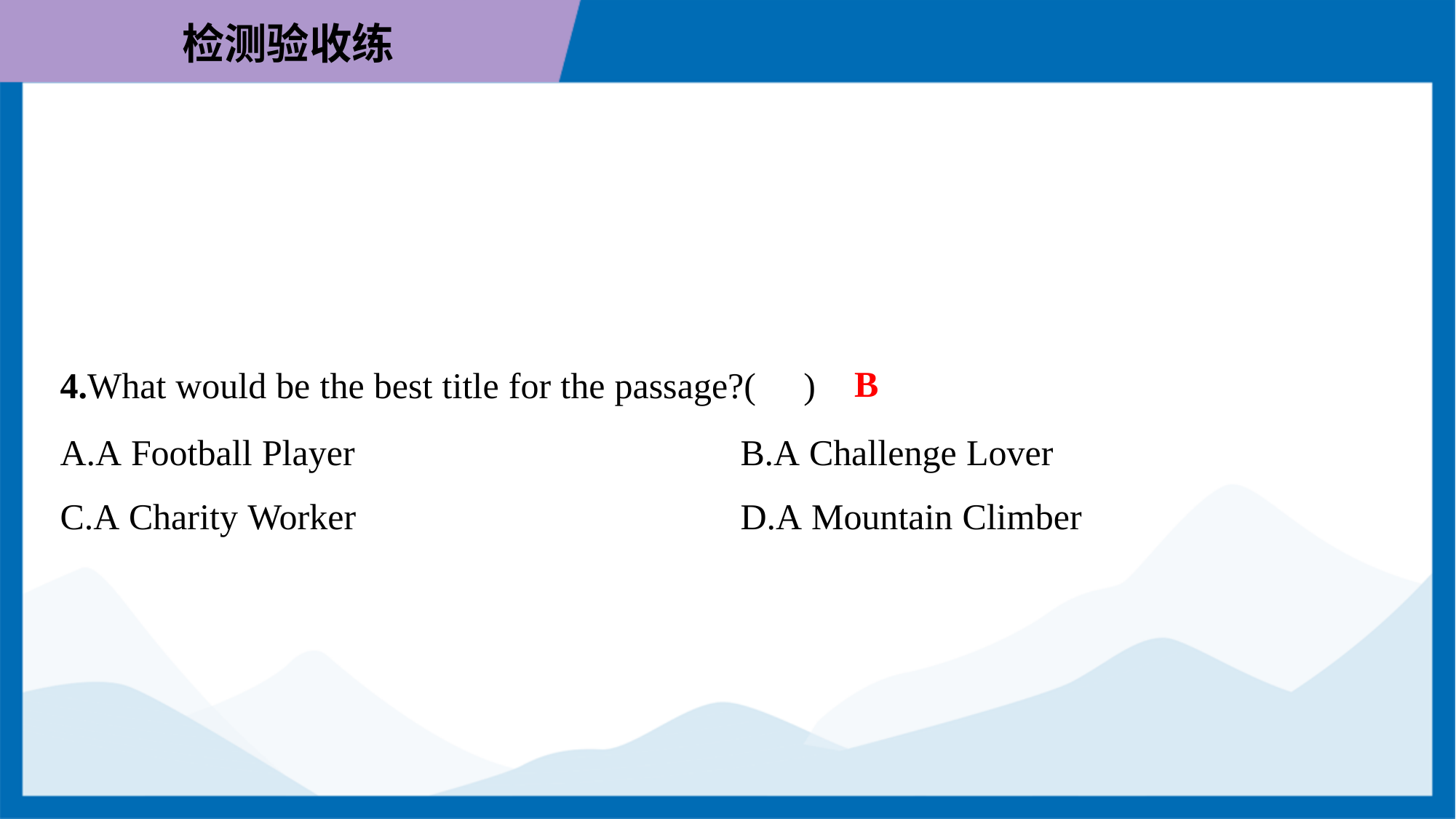

B
4.What would be the best title for the passage?(     )
A.A Football Player	B.A Challenge Lover
C.A Charity Worker	D.A Mountain Climber